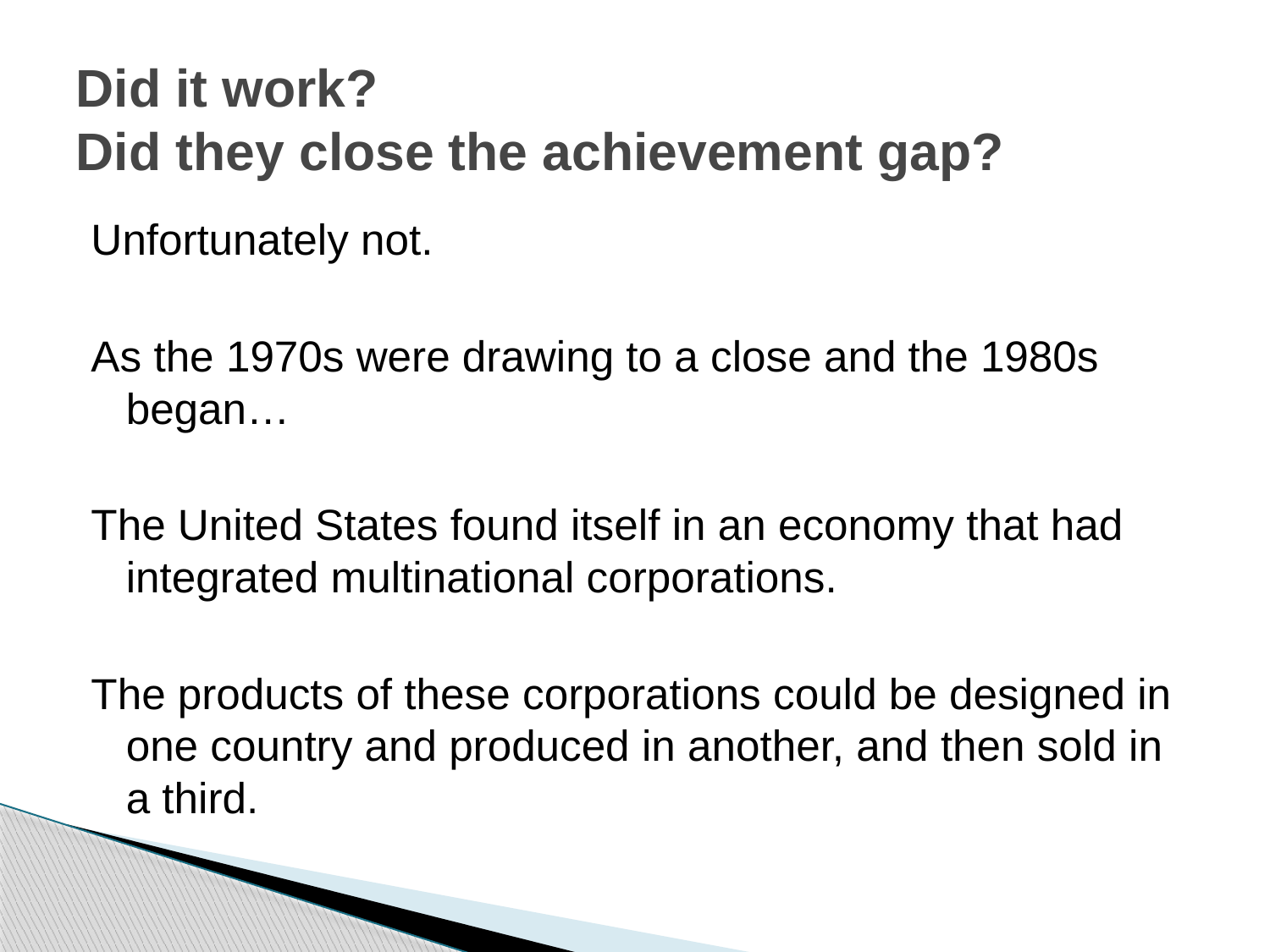

# Did it work? Did they close the achievement gap?
Unfortunately not.

As the 1970s were drawing to a close and the 1980s began…

The United States found itself in an economy that had integrated multinational corporations.

The products of these corporations could be designed in one country and produced in another, and then sold in a third.